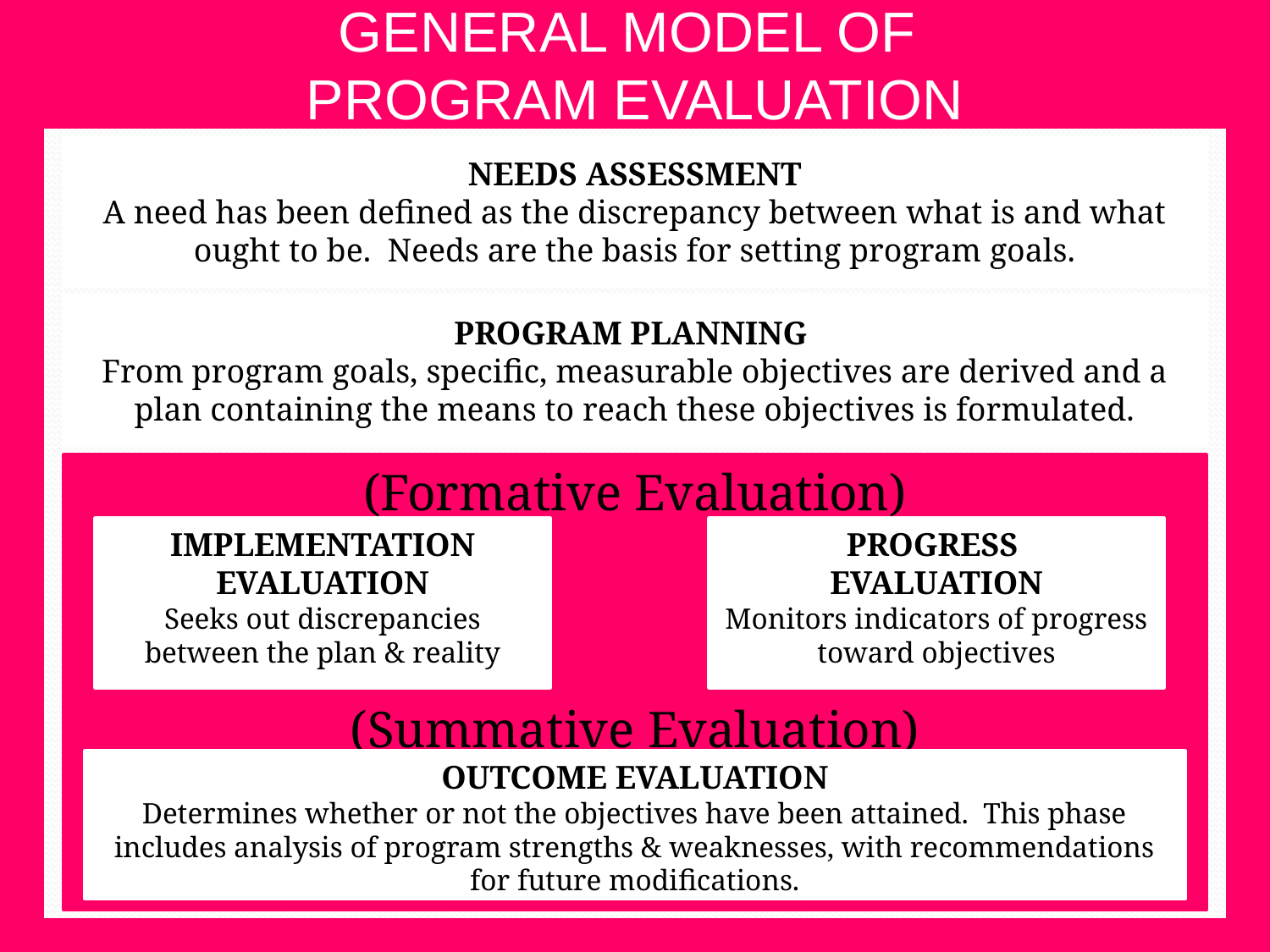

GENERAL MODEL OF
PROGRAM EVALUATION

NEEDS ASSESSMENT
A need has been defined as the discrepancy between what is and what ought to be.  Needs are the basis for setting program goals.
PROGRAM PLANNING
From program goals, specific, measurable objectives are derived and a plan containing the means to reach these objectives is formulated.

(Formative Evaluation)

(Summative Evaluation)
IMPLEMENTATION EVALUATION
Seeks out discrepancies between the plan & reality

PROGRESS
EVALUATION
Monitors indicators of progress toward objectives
OUTCOME EVALUATION
Determines whether or not the objectives have been attained.  This phase includes analysis of program strengths & weaknesses, with recommendations for future modifications.